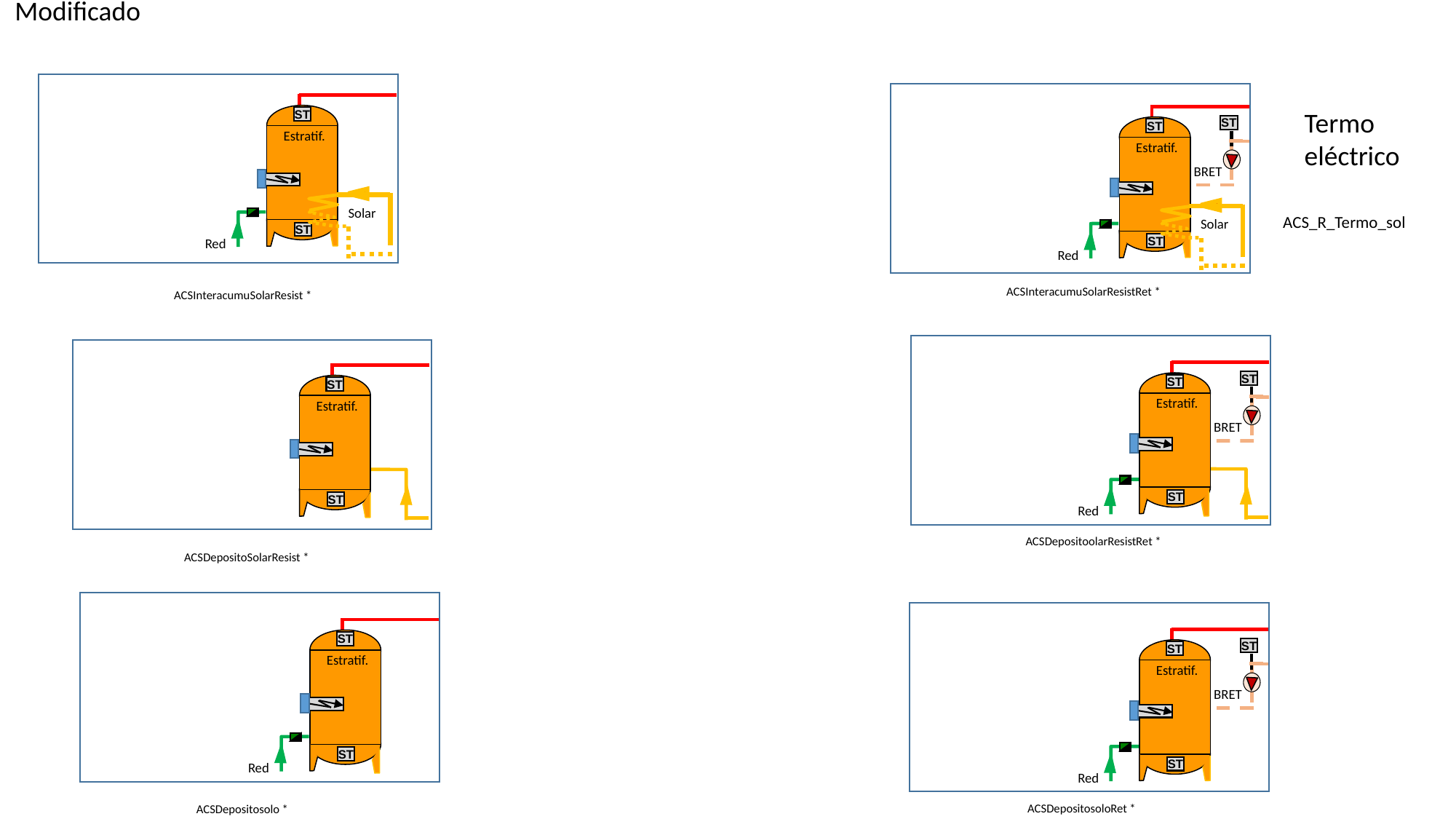

Modificado

Termo
eléctrico

ST
ST

ST
Estratif.
Estratif.

BRET

Solar

ACS_R_Termo_sol

Solar

ST

Red

ST

Red
ACSInteracumuSolarResistRet *
ACSInteracumuSolarResist *

ST

ST

ST
Estratif.
Estratif.

BRET

ST

ST

Red
ACSDepositoolarResistRet *
ACSDepositoSolarResist *

ST
ST

ST
Estratif.
Estratif.

BRET

ST

Red

ST

Red
ACSDepositosoloRet *
ACSDepositosolo *